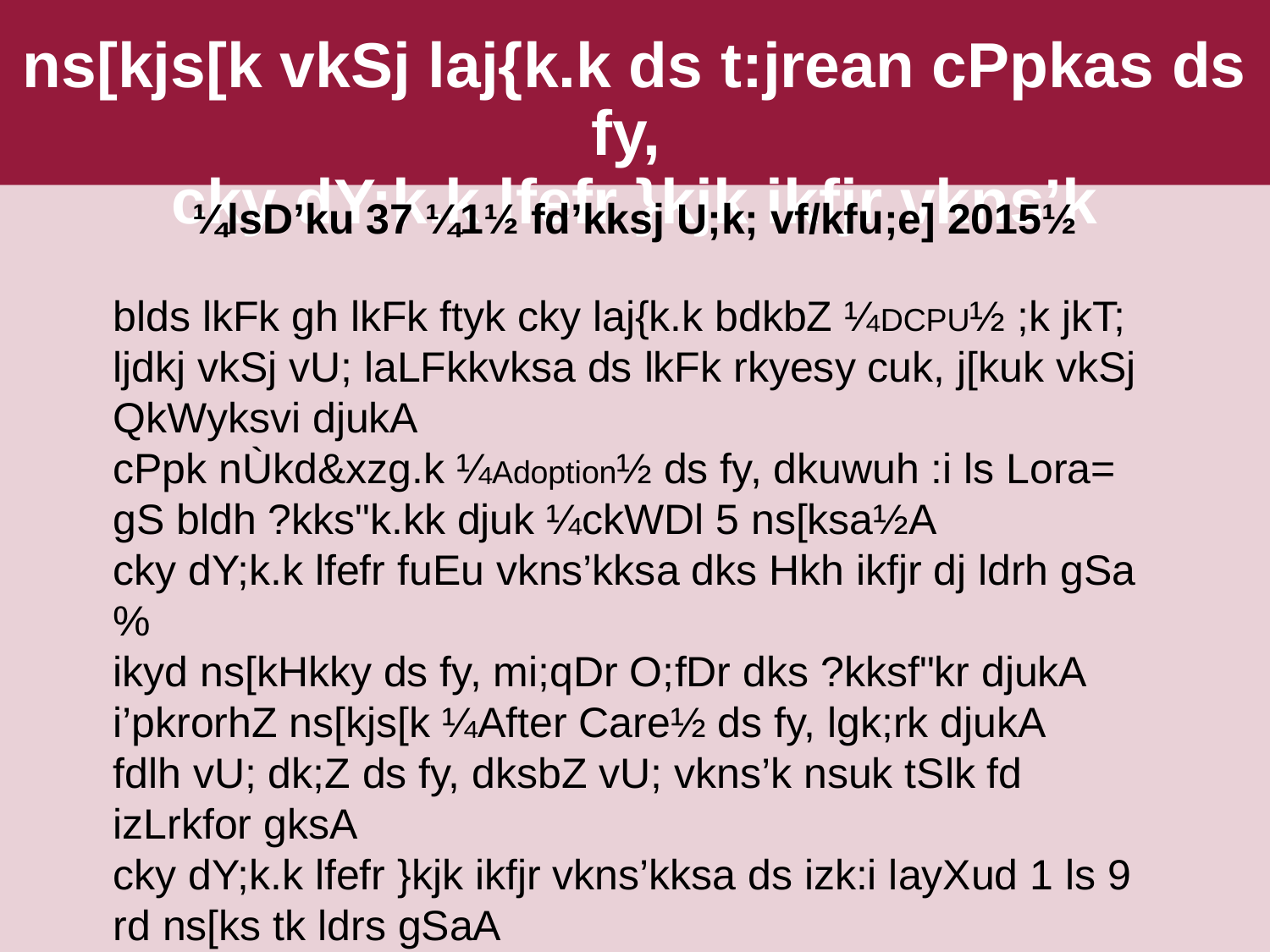

ns[kjs[k vkSj laj{k.k ds t:jrean cPpkas ds fy,
cky dY;k.k lfefr }kjk ikfjr vkns’k
¼lsD’ku 37 ¼1½ fd’kksj U;k; vf/kfu;e] 2015½
blds lkFk gh lkFk ftyk cky laj{k.k bdkbZ ¼DCPU½ ;k jkT; ljdkj vkSj vU; laLFkkvksa ds lkFk rkyesy cuk, j[kuk vkSj QkWyksvi djukA
cPpk nÙkd&xzg.k ¼Adoption½ ds fy, dkuwuh :i ls Lora= gS bldh ?kks"k.kk djuk ¼ckWDl 5 ns[ksa½A
cky dY;k.k lfefr fuEu vkns’kksa dks Hkh ikfjr dj ldrh gSa%
ikyd ns[kHkky ds fy, mi;qDr O;fDr dks ?kksf"kr djukA
i’pkrorhZ ns[kjs[k ¼After Care½ ds fy, lgk;rk djukA
fdlh vU; dk;Z ds fy, dksbZ vU; vkns’k nsuk tSlk fd izLrkfor gksA
cky dY;k.k lfefr }kjk ikfjr vkns’kksa ds izk:i layXud 1 ls 9 rd ns[ks tk ldrs gSaA